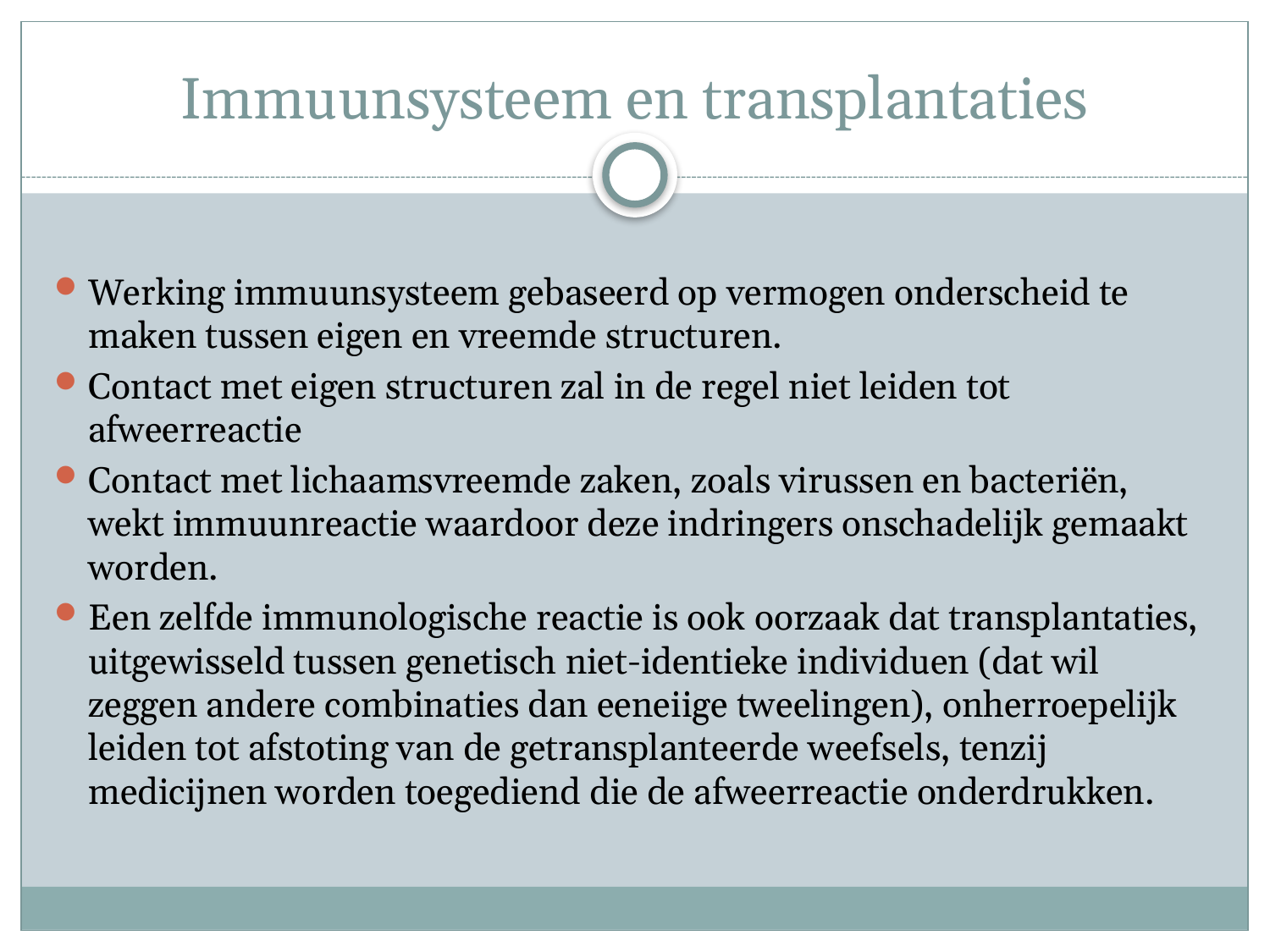

# Immuunsysteem en transplantaties

Werking immuunsysteem gebaseerd op vermogen onderscheid te maken tussen eigen en vreemde structuren.
Contact met eigen structuren zal in de regel niet leiden tot afweerreactie
Contact met lichaamsvreemde zaken, zoals virussen en bacteriën, wekt immuunreactie waardoor deze indringers onschadelijk gemaakt worden.
Een zelfde immunologische reactie is ook oorzaak dat transplantaties, uitgewisseld tussen genetisch niet-identieke individuen (dat wil zeggen andere combinaties dan eeneiige tweelingen), onherroepelijk leiden tot afstoting van de getransplanteerde weefsels, tenzij medicijnen worden toegediend die de afweerreactie onderdrukken.